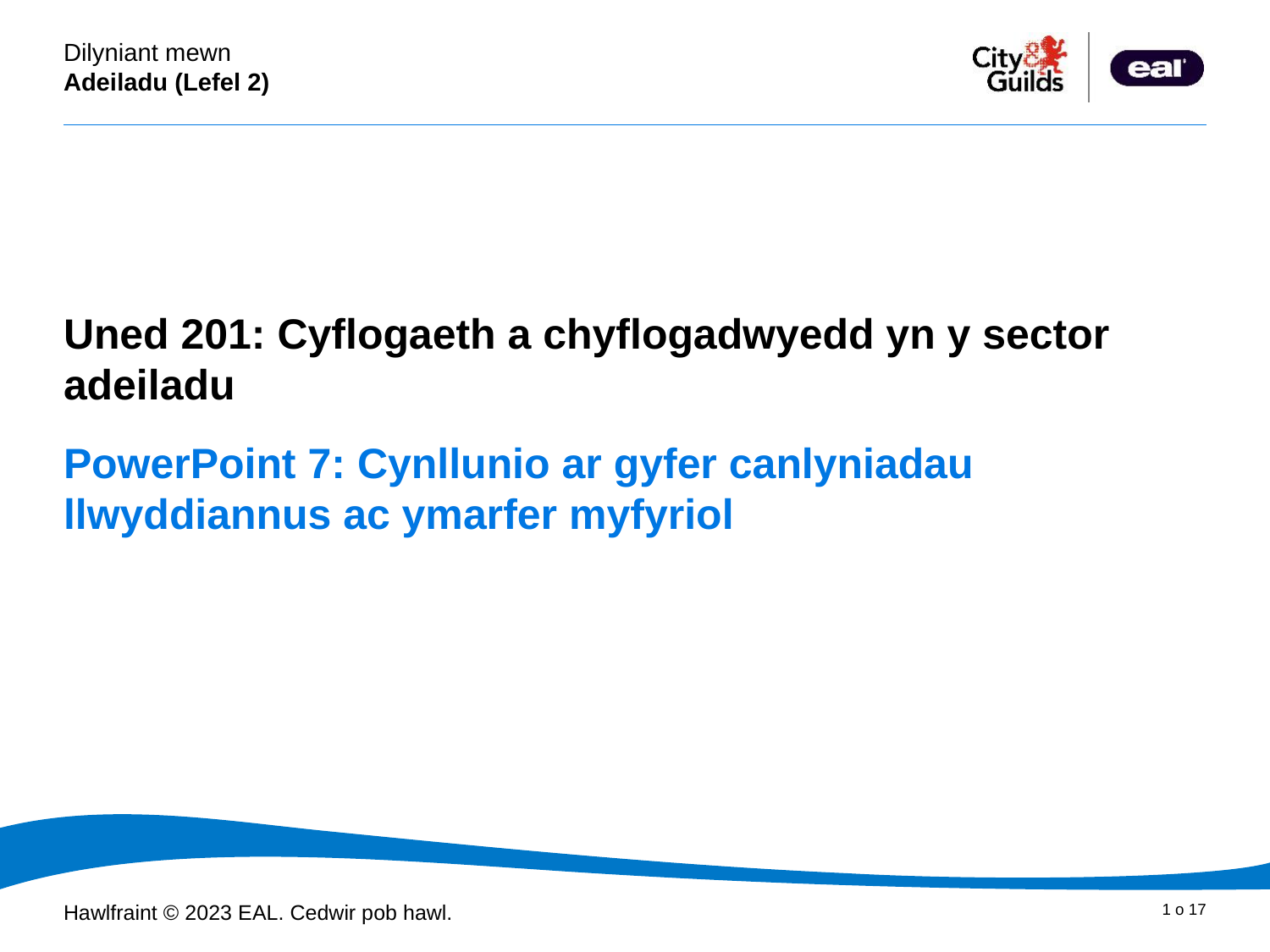

Cyflwyniad PowerPoint
Uned 201: Cyflogaeth a chyflogadwyedd yn y sector adeiladu
# PowerPoint 7: Cynllunio ar gyfer canlyniadau llwyddiannus ac ymarfer myfyriol